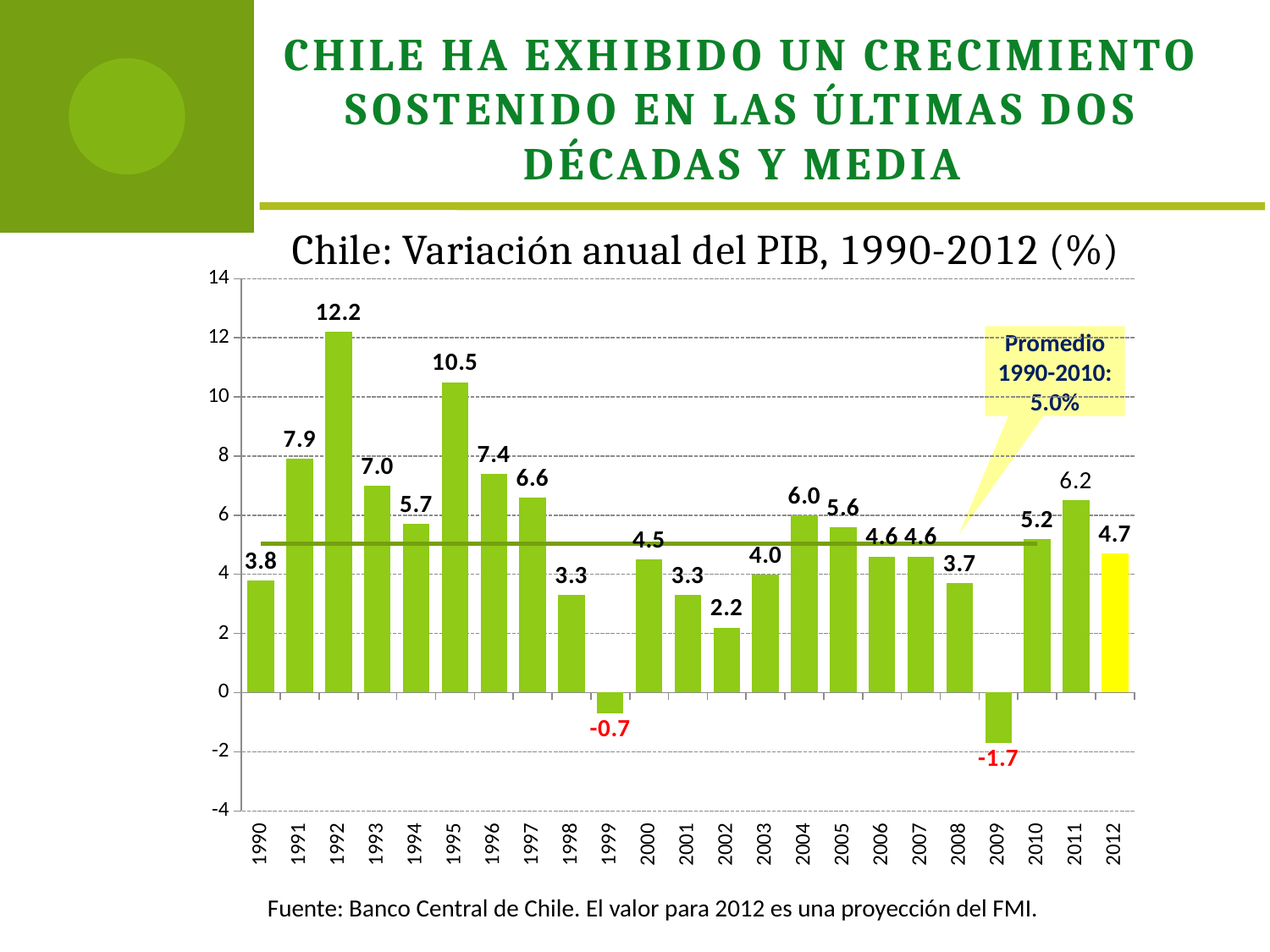

Chile ha exhibido un crecimiento sostenido en las últimas dos décadas y media

Chile: Variación anual del PIB, 1990-2012 (%)

### Chart

| Category |  |  |
|---|---|---|
| 1990 | 3.8 | 5.033333333333348 |
| 1991 | 7.9 | 5.033333333333348 |
| 1992 | 12.2 | 5.033333333333348 |
| 1993 | 7.0 | 5.033333333333348 |
| 1994 | 5.7 | 5.033333333333348 |
| 1995 | 10.5 | 5.033333333333348 |
| 1996 | 7.4 | 5.033333333333348 |
| 1997 | 6.6 | 5.033333333333348 |
| 1998 | 3.3 | 5.033333333333348 |
| 1999 | -0.7000000000000006 | 5.033333333333348 |
| 2000 | 4.5 | 5.033333333333348 |
| 2001 | 3.3 | 5.033333333333348 |
| 2002 | 2.2 | 5.033333333333348 |
| 2003 | 4.0 | 5.033333333333348 |
| 2004 | 6.0 | 5.033333333333348 |
| 2005 | 5.6 | 5.033333333333348 |
| 2006 | 4.6 | 5.033333333333348 |
| 2007 | 4.6 | 5.033333333333348 |
| 2008 | 3.7 | 5.033333333333348 |
| 2009 | -1.7000000000000008 | 5.033333333333348 |
| 2010 | 5.2 | 5.033333333333348 |
| 2011 | 6.5 | None |
| 2012 | 4.7 | None |
Promedio 1990-2010: 5.0%
Fuente: Banco Central de Chile. El valor para 2012 es una proyección del FMI.